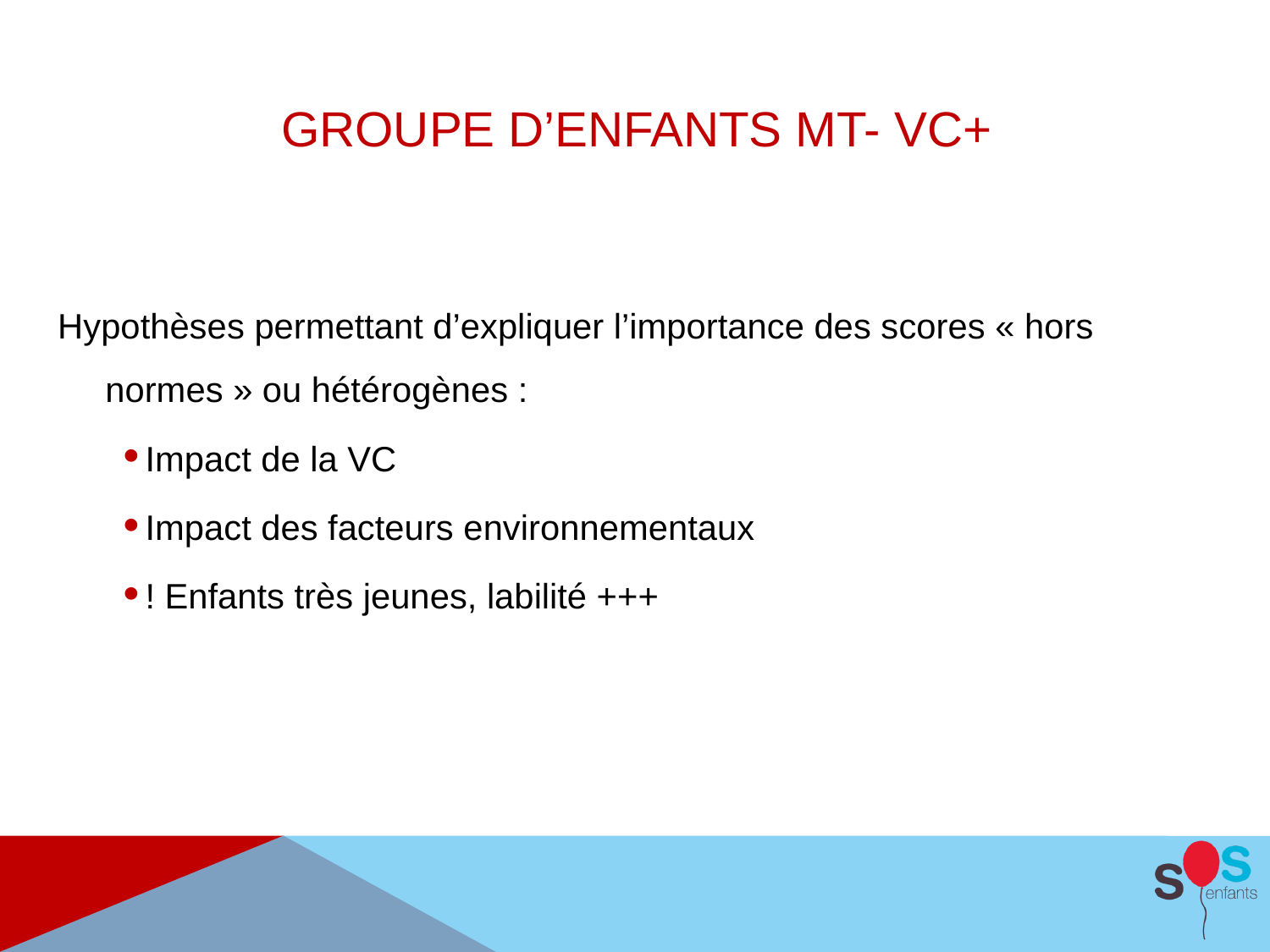

# Groupe d’enfants MT- VC+
Hypothèses permettant d’expliquer l’importance des scores « hors normes » ou hétérogènes :
Impact de la VC
Impact des facteurs environnementaux
! Enfants très jeunes, labilité +++